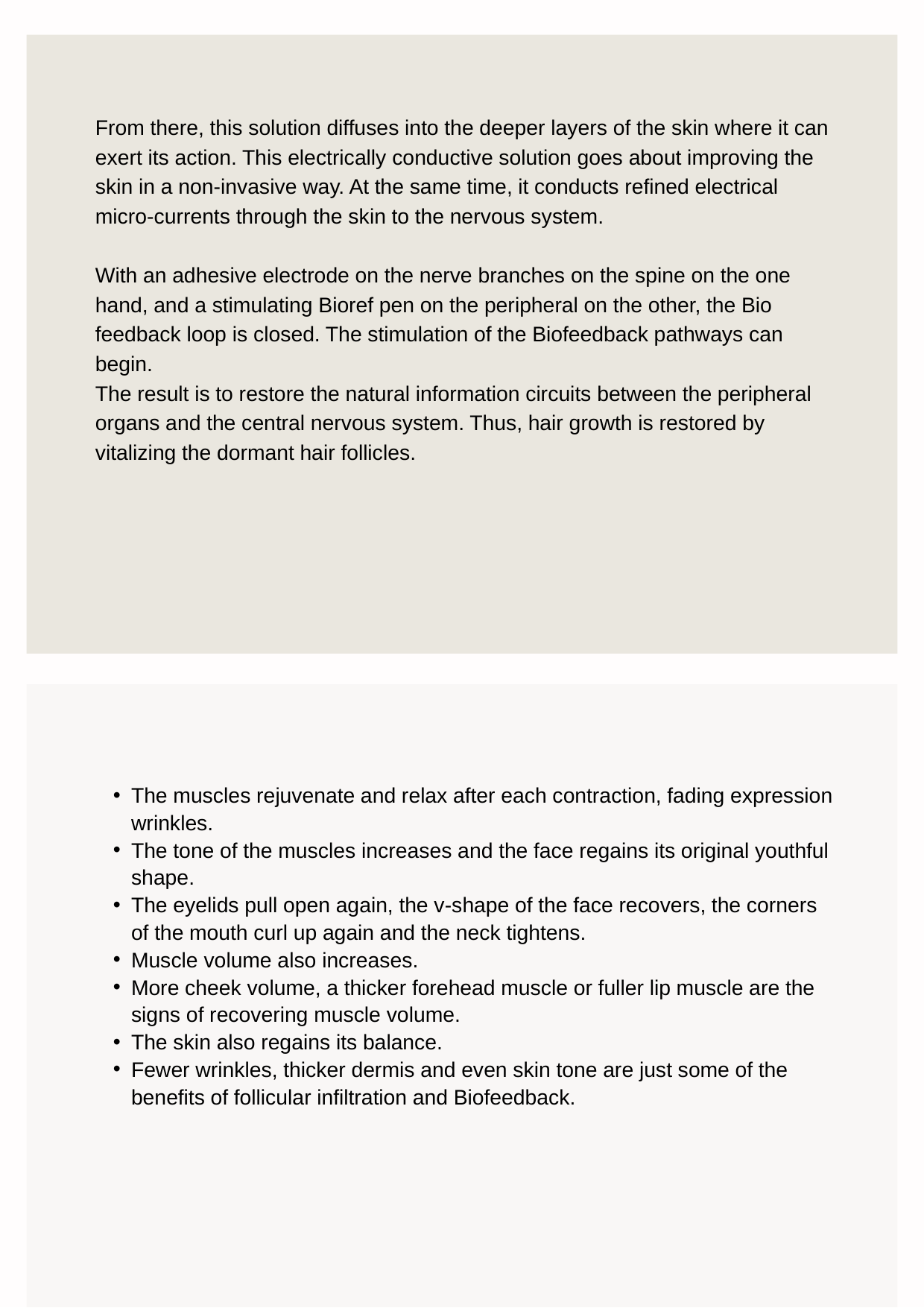

From there, this solution diffuses into the deeper layers of the skin where it can exert its action. This electrically conductive solution goes about improving the skin in a non-invasive way. At the same time, it conducts refined electrical micro-currents through the skin to the nervous system.

With an adhesive electrode on the nerve branches on the spine on the one hand, and a stimulating Bioref pen on the peripheral on the other, the Bio feedback loop is closed. The stimulation of the Biofeedback pathways can begin.
The result is to restore the natural information circuits between the peripheral organs and the central nervous system. Thus, hair growth is restored by vitalizing the dormant hair follicles.

The muscles rejuvenate and relax after each contraction, fading expression wrinkles.
The tone of the muscles increases and the face regains its original youthful shape.
The eyelids pull open again, the v-shape of the face recovers, the corners of the mouth curl up again and the neck tightens.
Muscle volume also increases.
More cheek volume, a thicker forehead muscle or fuller lip muscle are the signs of recovering muscle volume.
The skin also regains its balance.
Fewer wrinkles, thicker dermis and even skin tone are just some of the benefits of follicular infiltration and Biofeedback.